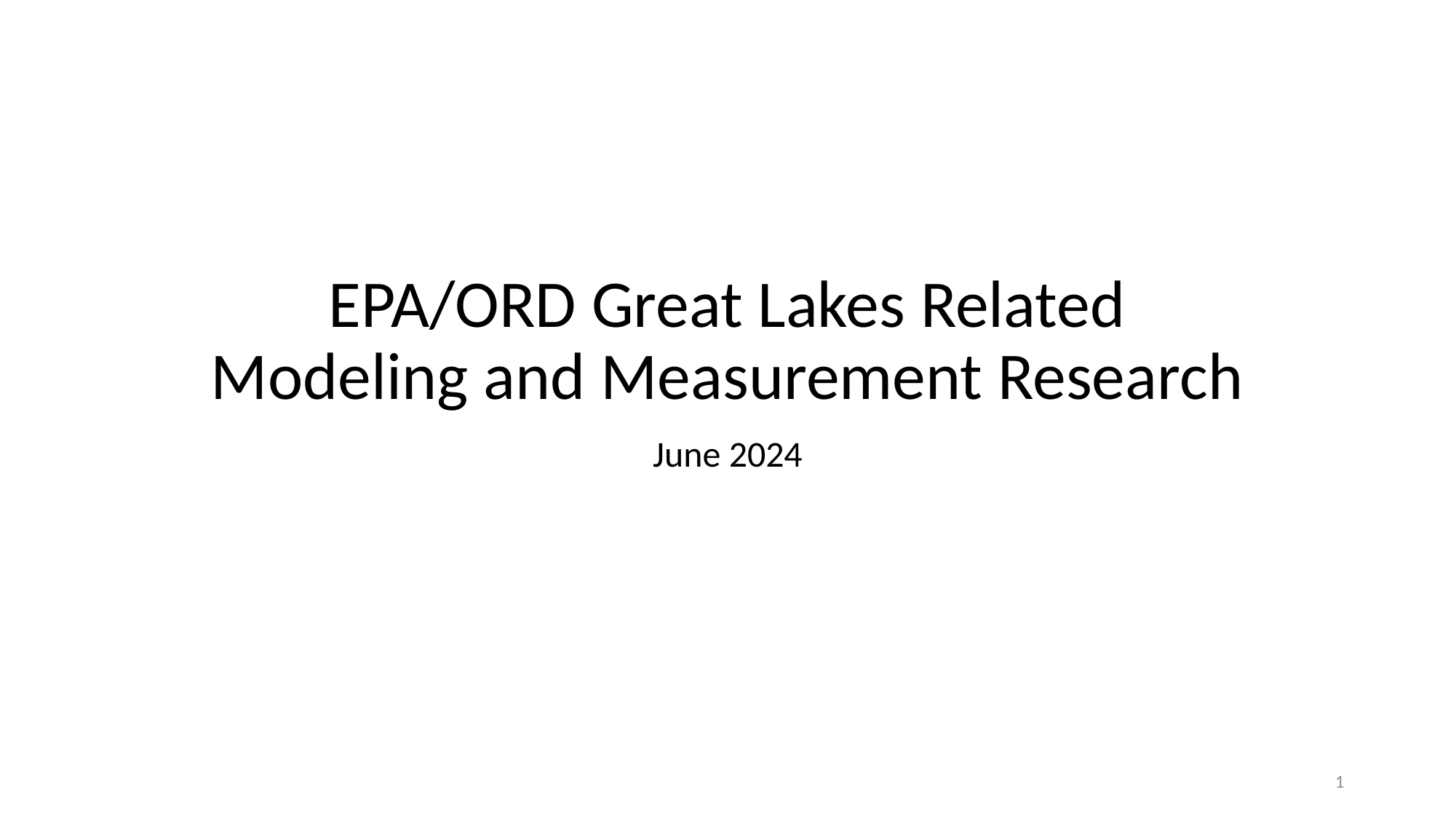

# EPA/ORD Great Lakes Related Modeling and Measurement Research
June 2024

1